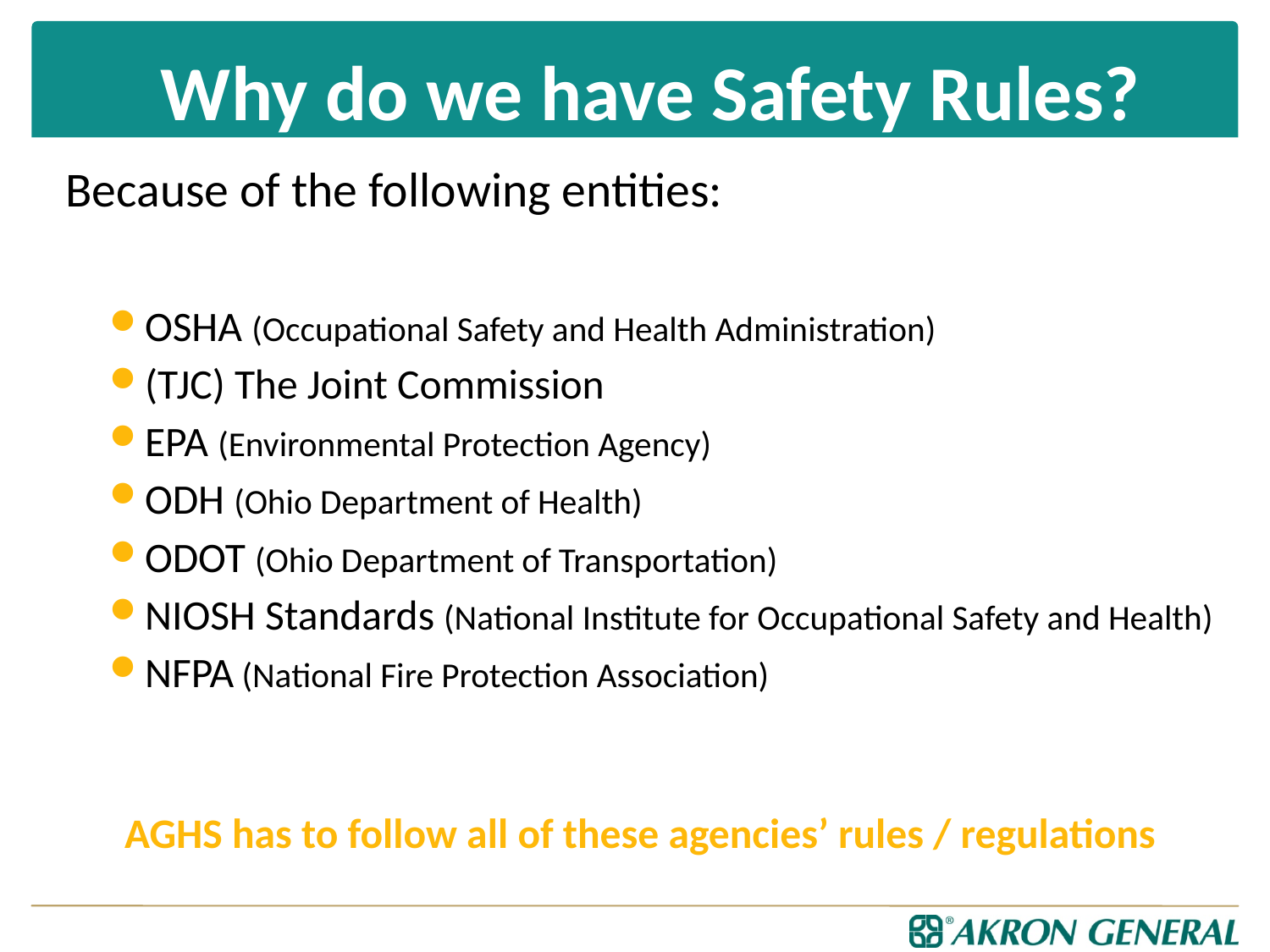

# Why do we have Safety Rules?
Because of the following entities:

OSHA (Occupational Safety and Health Administration)
(TJC) The Joint Commission
EPA (Environmental Protection Agency)
ODH (Ohio Department of Health)
ODOT (Ohio Department of Transportation)
NIOSH Standards (National Institute for Occupational Safety and Health)
NFPA (National Fire Protection Association)

AGHS has to follow all of these agencies’ rules / regulations